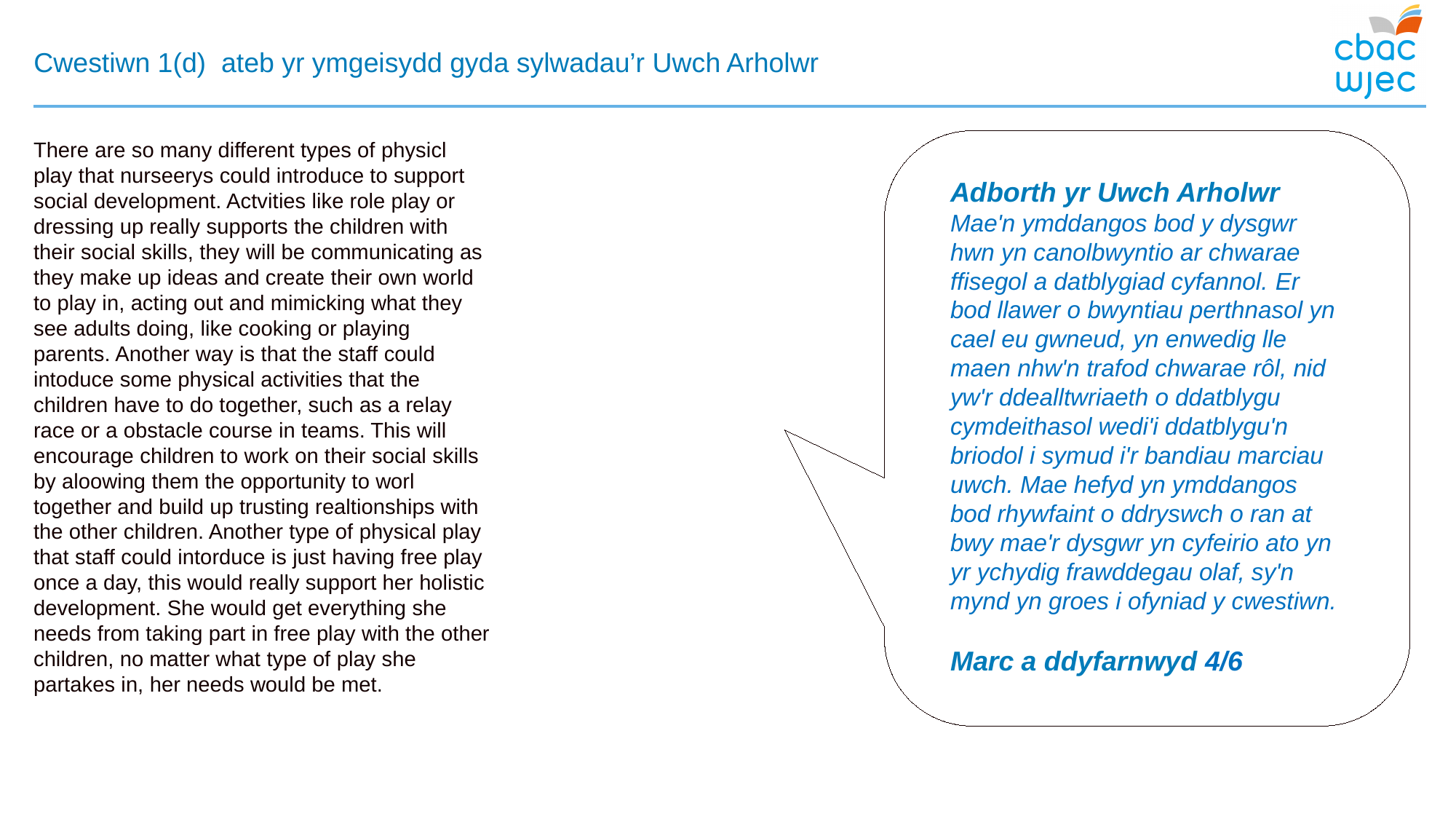

# Cwestiwn 1(d)  ateb yr ymgeisydd gyda sylwadau’r Uwch Arholwr

There are so many different types of physicl play that nurseerys could introduce to support social development. Actvities like role play or dressing up really supports the children with their social skills, they will be communicating as they make up ideas and create their own world to play in, acting out and mimicking what they see adults doing, like cooking or playing parents. Another way is that the staff could intoduce some physical activities that the children have to do together, such as a relay race or a obstacle course in teams. This will encourage children to work on their social skills by aloowing them the opportunity to worl together and build up trusting realtionships with the other children. Another type of physical play that staff could intorduce is just having free play once a day, this would really support her holistic development. She would get everything she needs from taking part in free play with the other children, no matter what type of play she partakes in, her needs would be met.
Adborth yr Uwch Arholwr
Mae'n ymddangos bod y dysgwr hwn yn canolbwyntio ar chwarae ffisegol a datblygiad cyfannol. Er bod llawer o bwyntiau perthnasol yn cael eu gwneud, yn enwedig lle maen nhw'n trafod chwarae rôl, nid yw'r ddealltwriaeth o ddatblygu cymdeithasol wedi'i ddatblygu'n briodol i symud i'r bandiau marciau uwch. Mae hefyd yn ymddangos bod rhywfaint o ddryswch o ran at bwy mae'r dysgwr yn cyfeirio ato yn yr ychydig frawddegau olaf, sy'n mynd yn groes i ofyniad y cwestiwn.
Marc a ddyfarnwyd 4/6